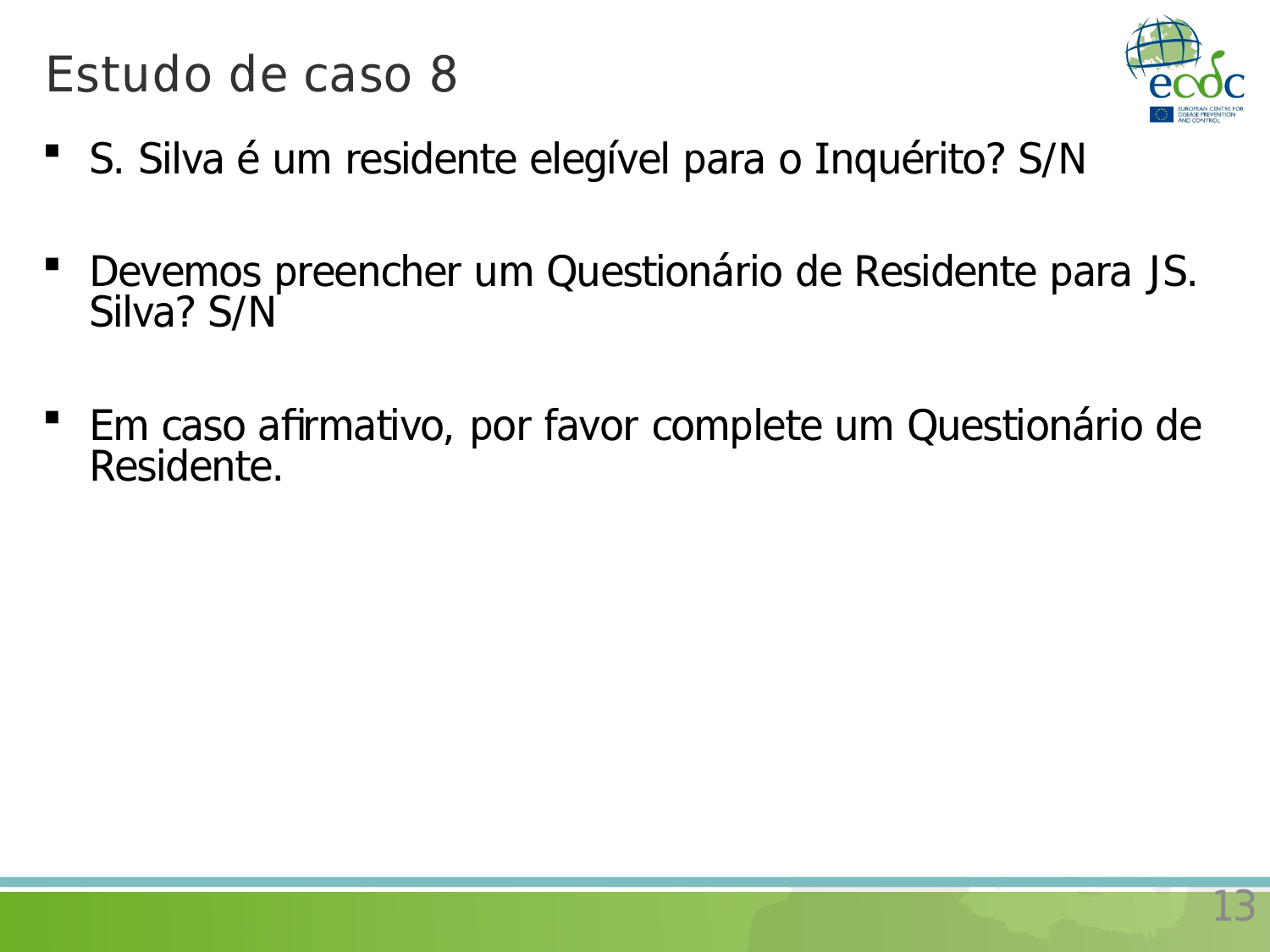

# Estudo de caso 8
S. Silva é um residente elegível para o Inquérito? S/N

Devemos preencher um Questionário de Residente para JS. Silva? S/N

Em caso afirmativo, por favor complete um Questionário de Residente.

13